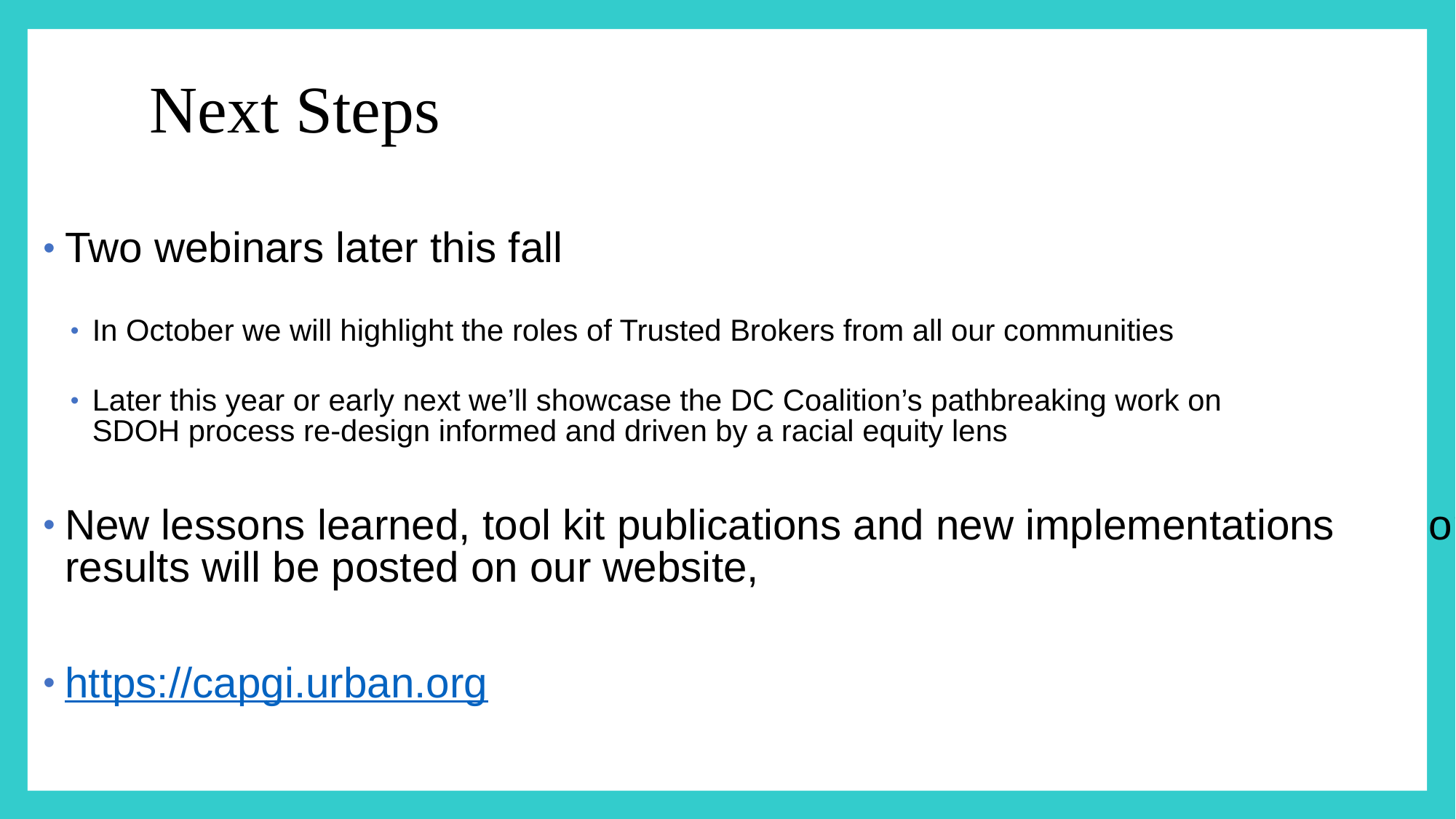

# Next Steps

Two webinars later this fall
In October we will highlight the roles of Trusted Brokers from all our communities
Later this year or early next we’ll showcase the DC Coalition’s pathbreaking work on
SDOH process re-design informed and driven by a racial equity lens
New lessons learned, tool kit publications and new implementations        or results will be posted on our website,

https://capgi.urban.org